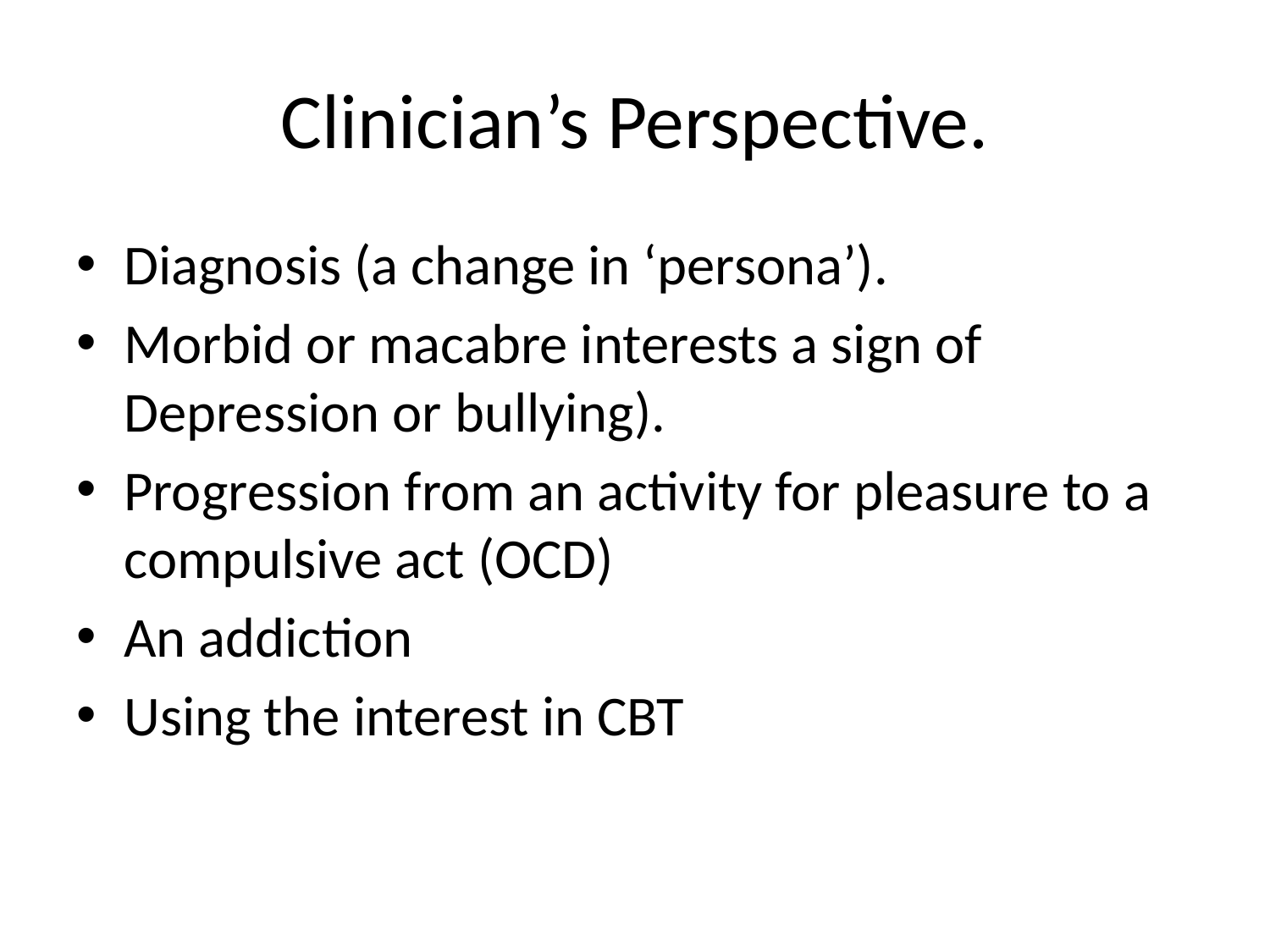

# Clinician’s Perspective.
Diagnosis (a change in ‘persona’).
Morbid or macabre interests a sign of Depression or bullying).
Progression from an activity for pleasure to a compulsive act (OCD)
An addiction
Using the interest in CBT